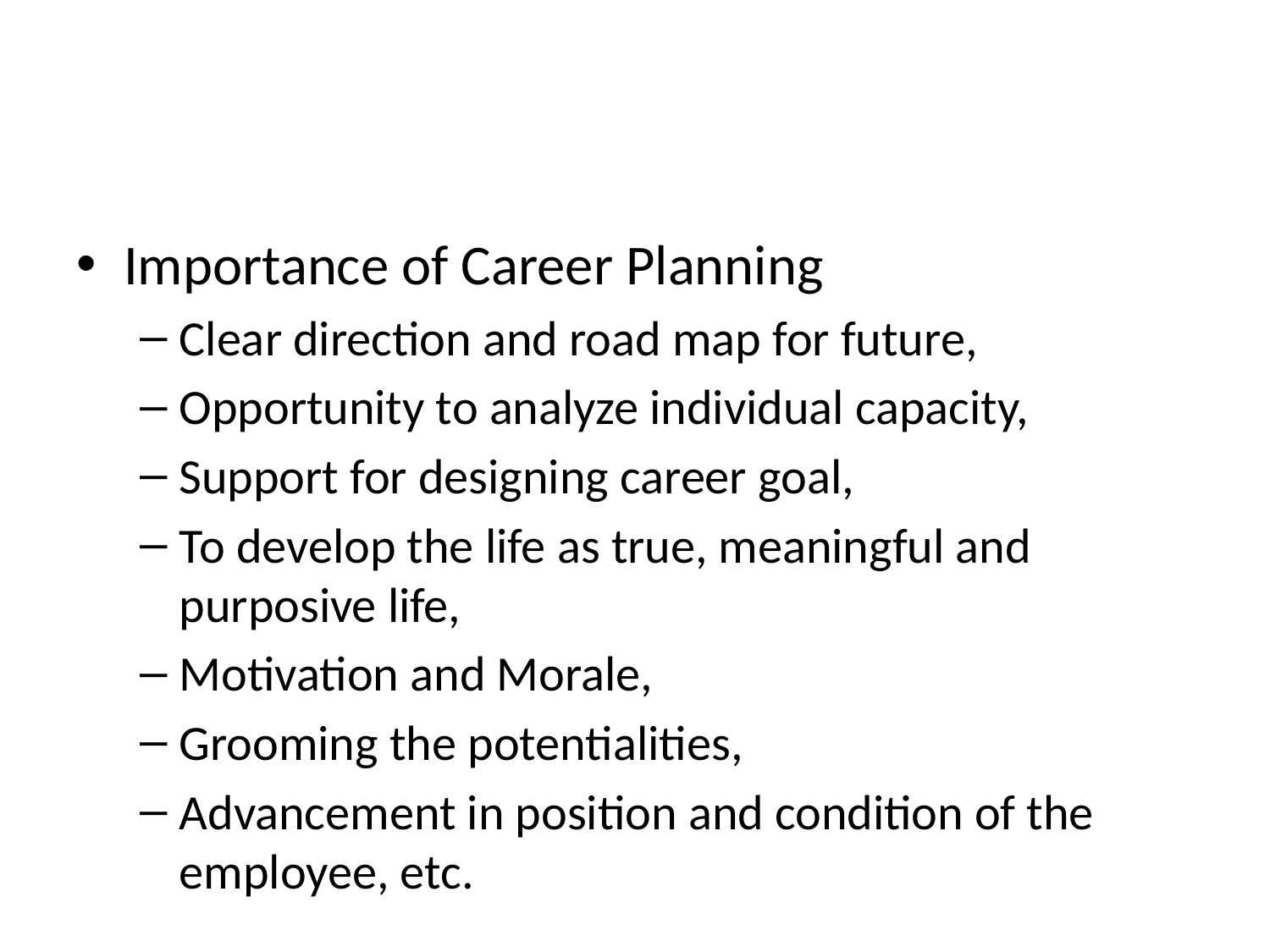

#
Importance of Career Planning
Clear direction and road map for future,
Opportunity to analyze individual capacity,
Support for designing career goal,
To develop the life as true, meaningful and purposive life,
Motivation and Morale,
Grooming the potentialities,
Advancement in position and condition of the employee, etc.